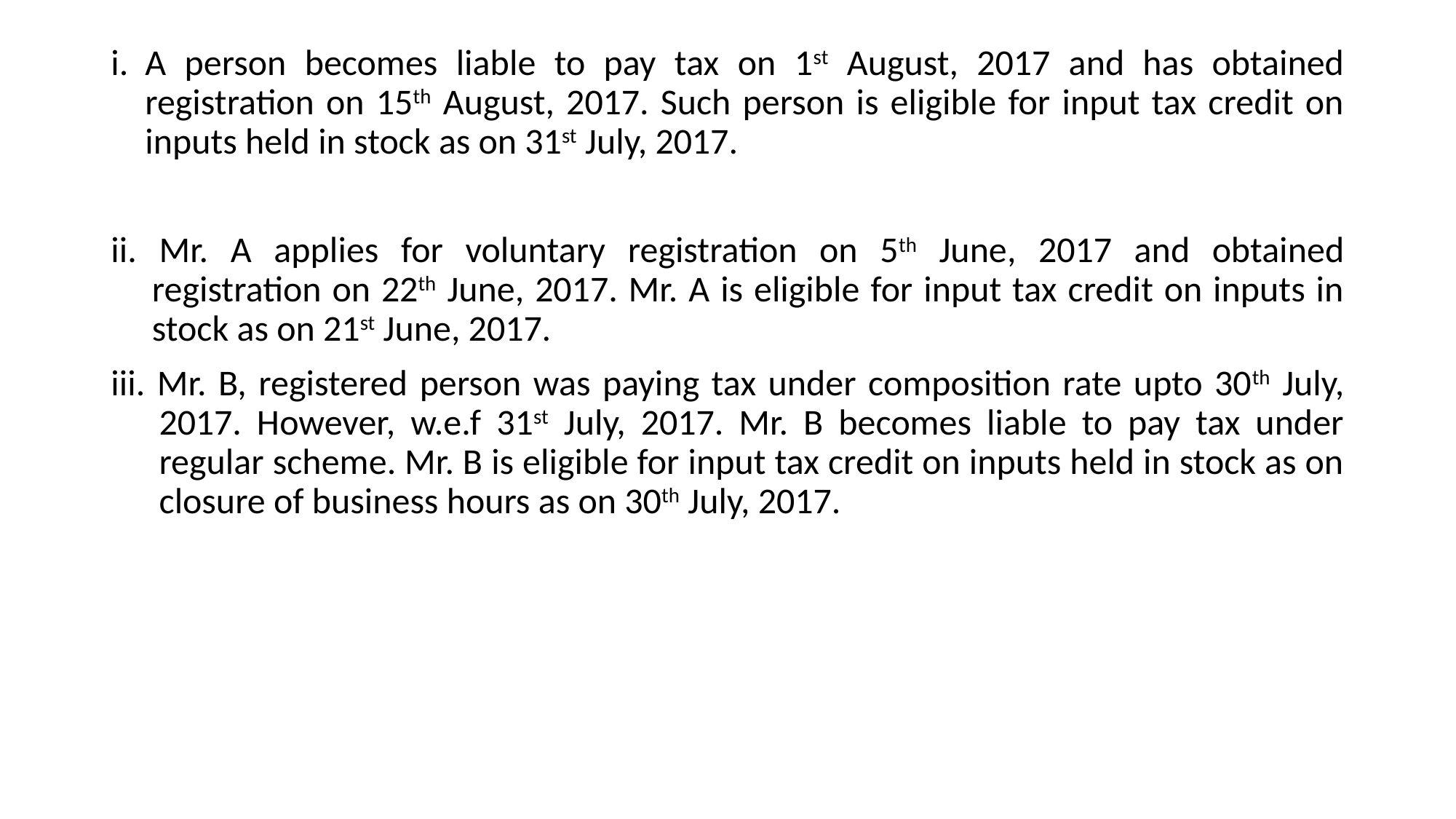

A person becomes liable to pay tax on 1st August, 2017 and has obtained registration on 15th August, 2017. Such person is eligible for input tax credit on inputs held in stock as on 31st July, 2017.

ii. Mr. A applies for voluntary registration on 5th June, 2017 and obtained registration on 22th June, 2017. Mr. A is eligible for input tax credit on inputs in stock as on 21st June, 2017.
iii. Mr. B, registered person was paying tax under composition rate upto 30th July, 2017. However, w.e.f 31st July, 2017. Mr. B becomes liable to pay tax under regular scheme. Mr. B is eligible for input tax credit on inputs held in stock as on closure of business hours as on 30th July, 2017.